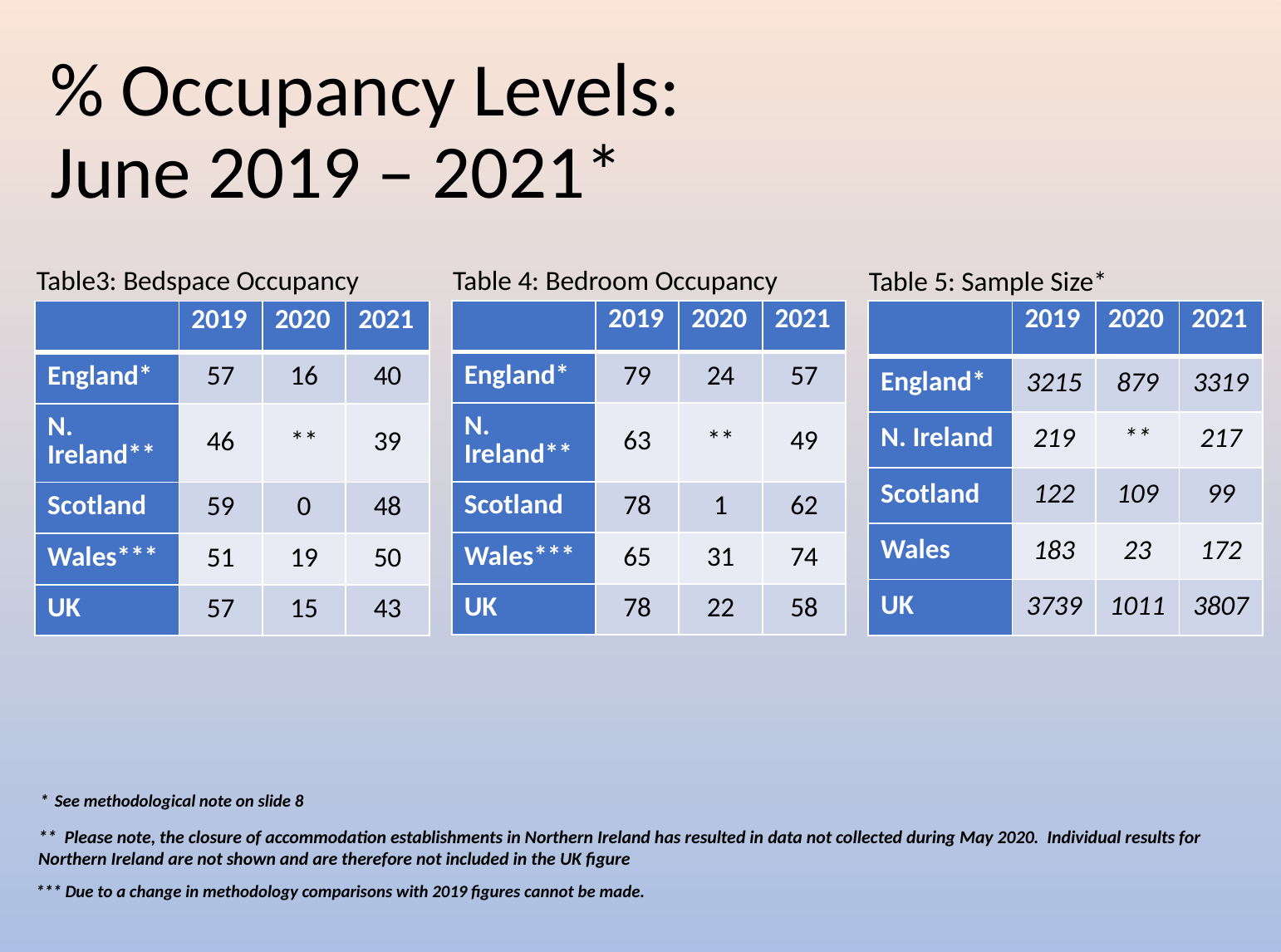

# % Occupancy Levels: June 2019 – 2021*
Table3: Bedspace Occupancy
Table 4: Bedroom Occupancy
Table 5: Sample Size*
|  | 2019 | 2020 | 2021 |
| --- | --- | --- | --- |
| England\* | 3215 | 879 | 3319 |
| N. Ireland | 219 | \*\* | 217 |
| Scotland | 122 | 109 | 99 |
| Wales | 183 | 23 | 172 |
| UK | 3739 | 1011 | 3807 |
|  | 2019 | 2020 | 2021 |
| --- | --- | --- | --- |
| England\* | 79 | 24 | 57 |
| N. Ireland\*\* | 63 | \*\* | 49 |
| Scotland | 78 | 1 | 62 |
| Wales\*\*\* | 65 | 31 | 74 |
| UK | 78 | 22 | 58 |
|  | 2019 | 2020 | 2021 |
| --- | --- | --- | --- |
| England\* | 57 | 16 | 40 |
| N. Ireland\*\* | 46 | \*\* | 39 |
| Scotland | 59 | 0 | 48 |
| Wales\*\*\* | 51 | 19 | 50 |
| UK | 57 | 15 | 43 |
* See methodological note on slide 8
**  Please note, the closure of accommodation establishments in Northern Ireland has resulted in data not collected during May 2020.  Individual results for Northern Ireland are not shown and are therefore not included in the UK figure
*** Due to a change in methodology comparisons with 2019 figures cannot be made.